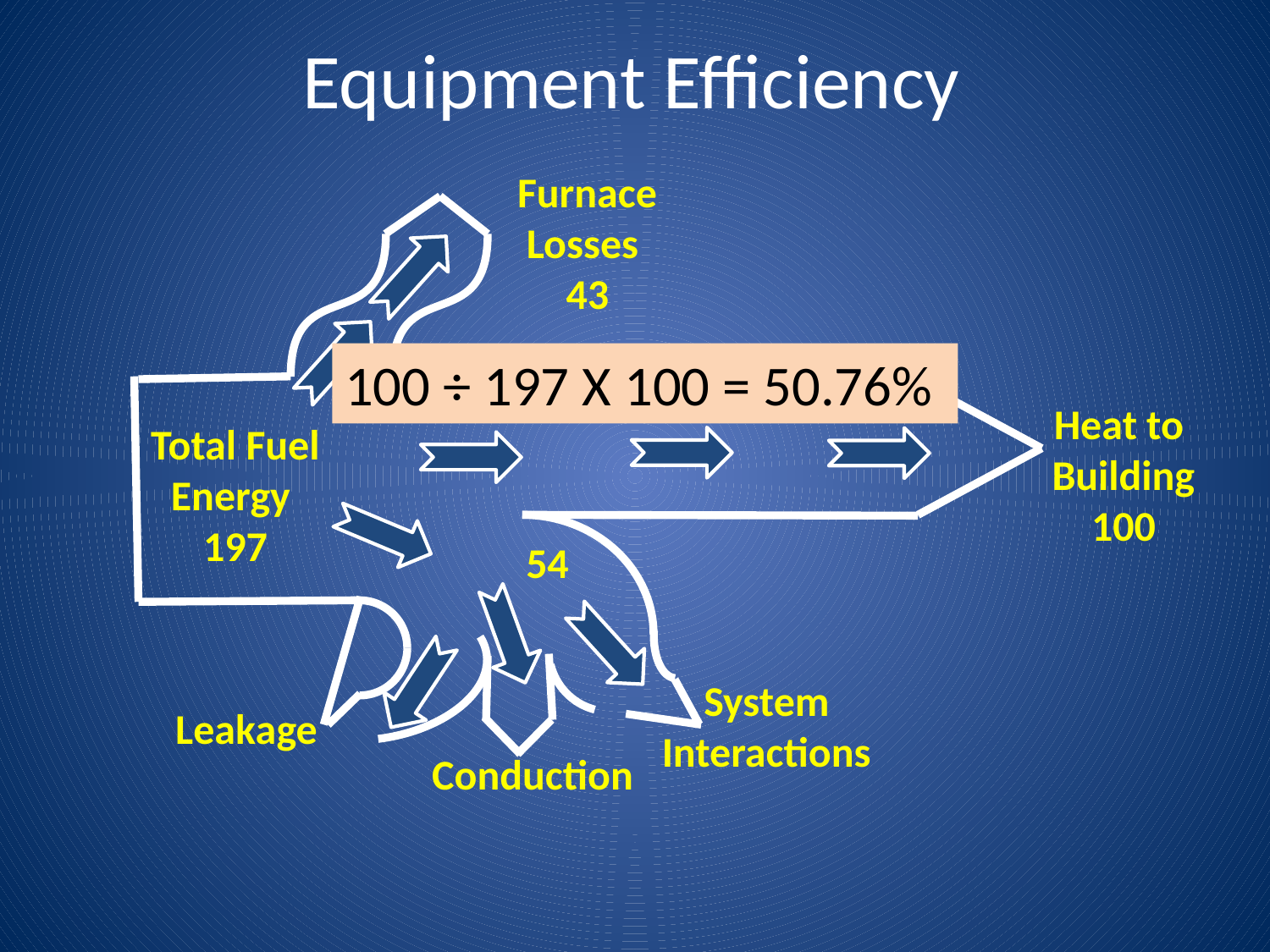

Equipment Efficiency
Furnace
Losses
43

100 ÷ 197 X 100 = 50.76%
Heat to
Building
100
Total Fuel
Energy
197

54

System
Interactions
Leakage
Conduction